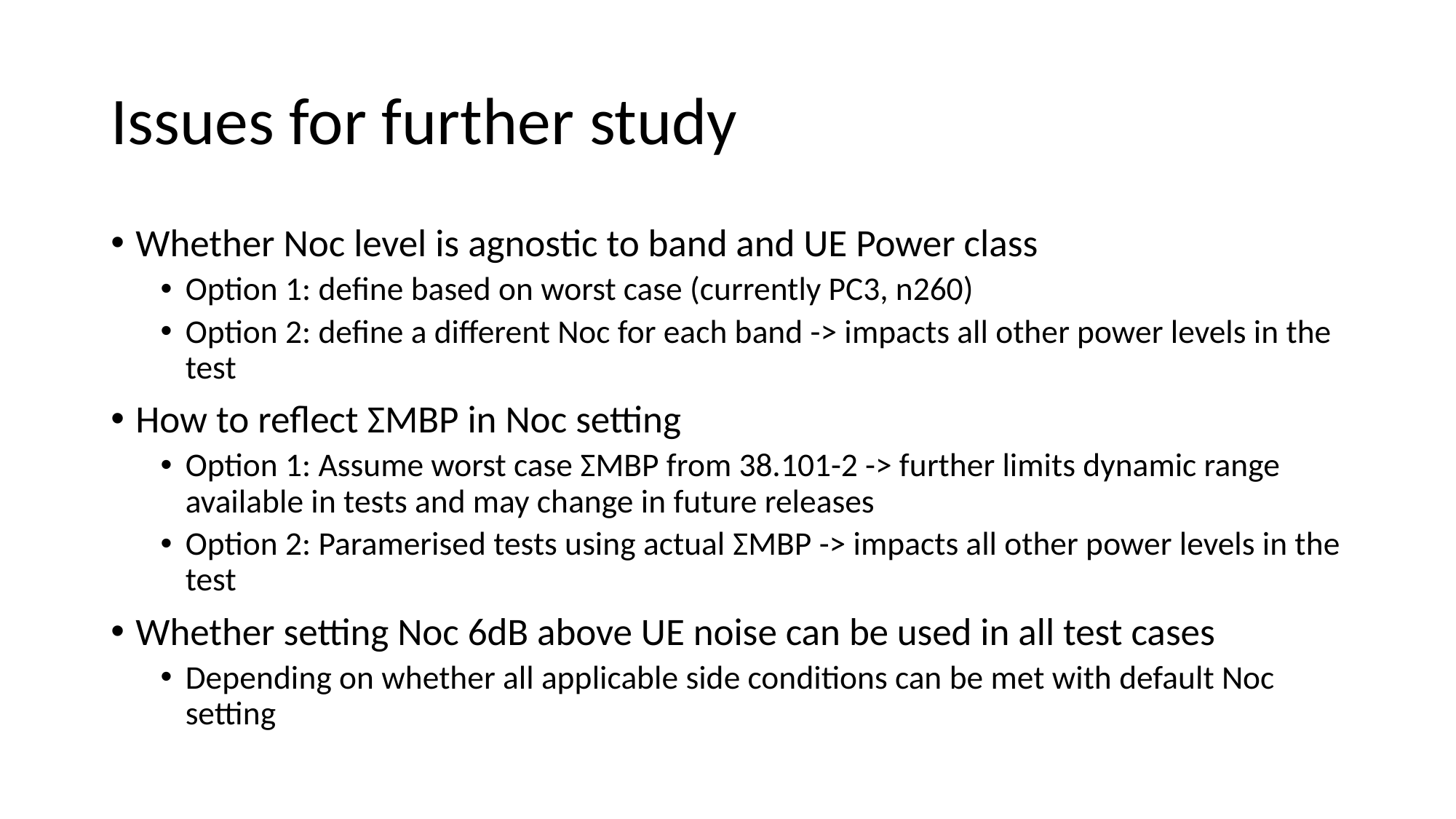

# Issues for further study
Whether Noc level is agnostic to band and UE Power class
Option 1: define based on worst case (currently PC3, n260)
Option 2: define a different Noc for each band -> impacts all other power levels in the test
How to reflect ΣMBP in Noc setting
Option 1: Assume worst case ΣMBP from 38.101-2 -> further limits dynamic range available in tests and may change in future releases
Option 2: Paramerised tests using actual ΣMBP -> impacts all other power levels in the test
Whether setting Noc 6dB above UE noise can be used in all test cases
Depending on whether all applicable side conditions can be met with default Noc setting